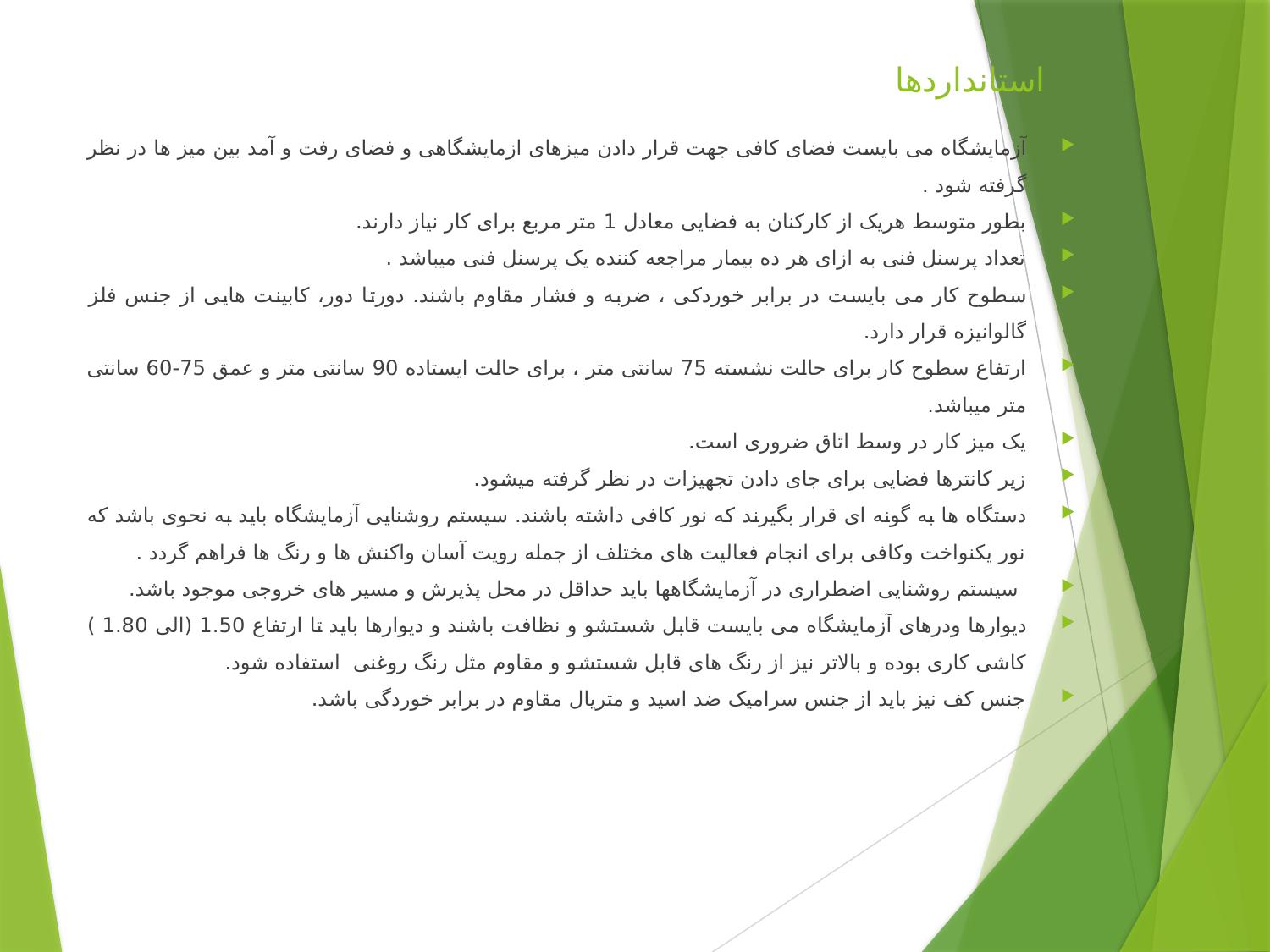

# استانداردها
آزمایشگاه می بایست فضای کافی جهت قرار دادن میزهای ازمایشگاهی و فضای رفت و آمد بین میز ها در نظر گرفته شود .
بطور متوسط هریک از کارکنان به فضایی معادل 1 متر مربع برای کار نیاز دارند.
تعداد پرسنل فنی به ازای هر ده بیمار مراجعه کننده یک پرسنل فنی میباشد .
سطوح کار می بایست در برابر خوردکی ، ضربه و فشار مقاوم باشند. دورتا دور، کابینت هایی از جنس فلز گالوانیزه قرار دارد.
ارتفاع سطوح کار برای حالت نشسته 75 سانتی متر ، برای حالت ایستاده 90 سانتی متر و عمق 75-60 سانتی متر میباشد.
یک میز کار در وسط اتاق ضروری است.
زیر کانترها فضایی برای جای دادن تجهیزات در نظر گرفته میشود.
دستگاه ها به گونه ای قرار بگیرند که نور کافی داشته باشند. سیستم روشنایی آزمایشگاه باید به نحوی باشد که نور یکنواخت وکافی برای انجام فعالیت های مختلف از جمله رویت آسان واکنش ها و رنگ ها فراهم گردد .
 سیستم روشنایی اضطراری در آزمایشگاهها باید حداقل در محل پذیرش و مسیر های خروجی موجود باشد.
دیوارها ودرهای آزمایشگاه می بایست قابل شستشو و نظافت باشند و دیوارها باید تا ارتفاع 1.50 (الی 1.80 ) کاشی کاری بوده و بالاتر نیز از رنگ های قابل شستشو و مقاوم مثل رنگ روغنی  استفاده شود.
جنس کف نیز باید از جنس سرامیک ضد اسید و متریال مقاوم در برابر خوردگی باشد.